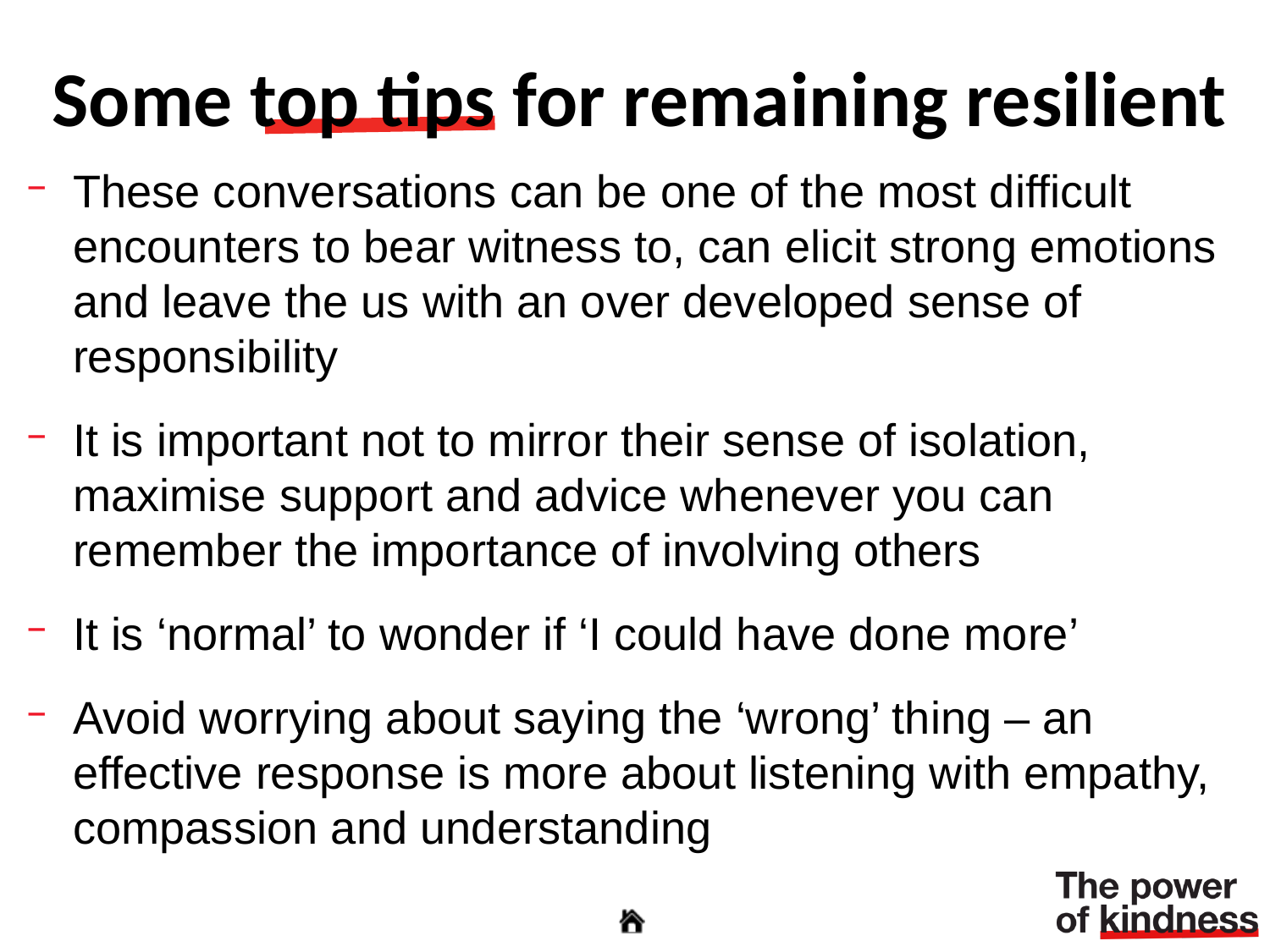

Some top tips for remaining resilient

These conversations can be one of the most difficult encounters to bear witness to, can elicit strong emotions and leave the us with an over developed sense of responsibility

It is important not to mirror their sense of isolation, maximise support and advice whenever you can remember the importance of involving others

It is ‘normal’ to wonder if ‘I could have done more’

Avoid worrying about saying the ‘wrong’ thing – an effective response is more about listening with empathy, compassion and understanding